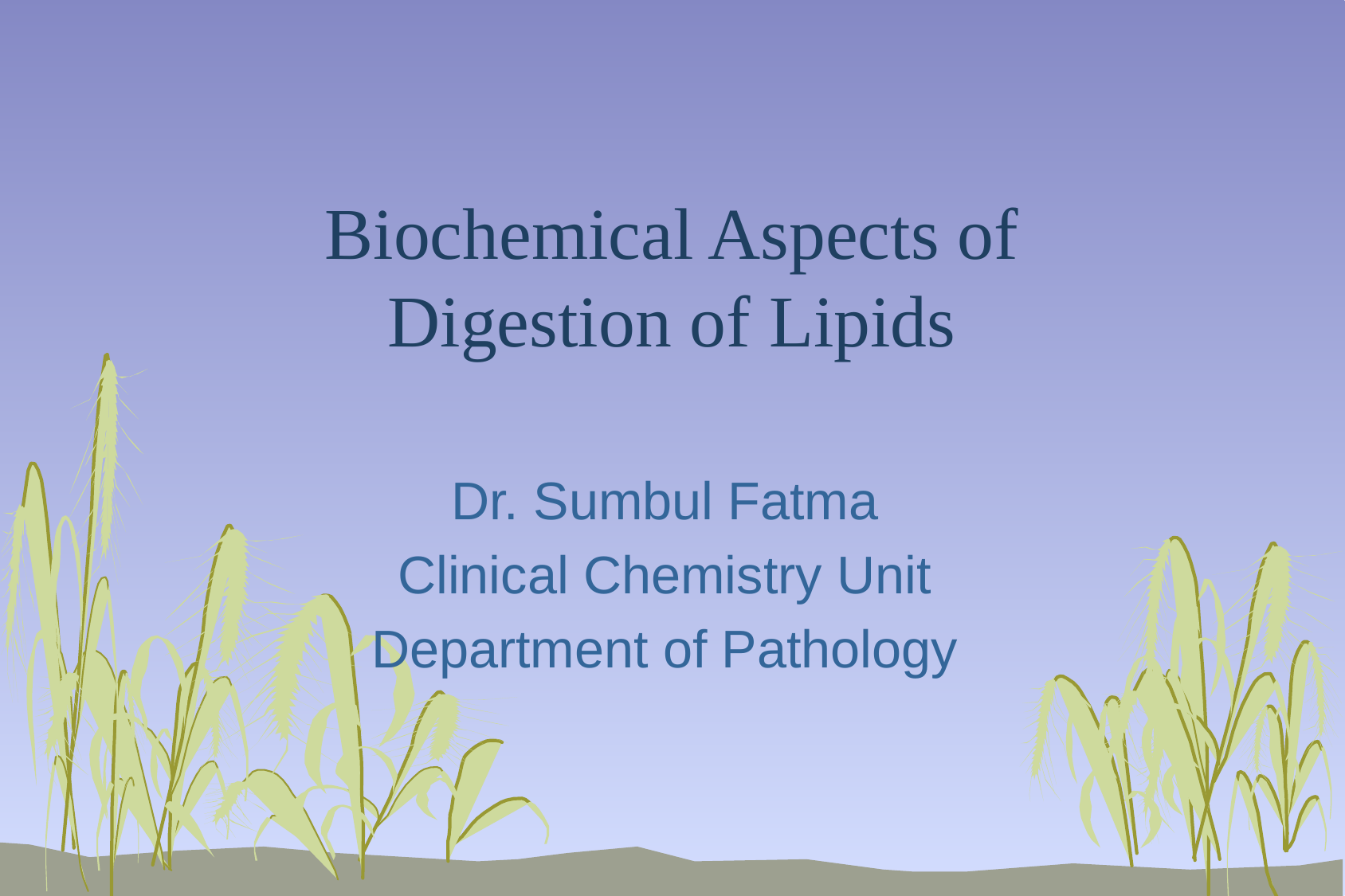

# Biochemical Aspects of Digestion of Lipids
Dr. Sumbul Fatma
Clinical Chemistry Unit
Department of Pathology